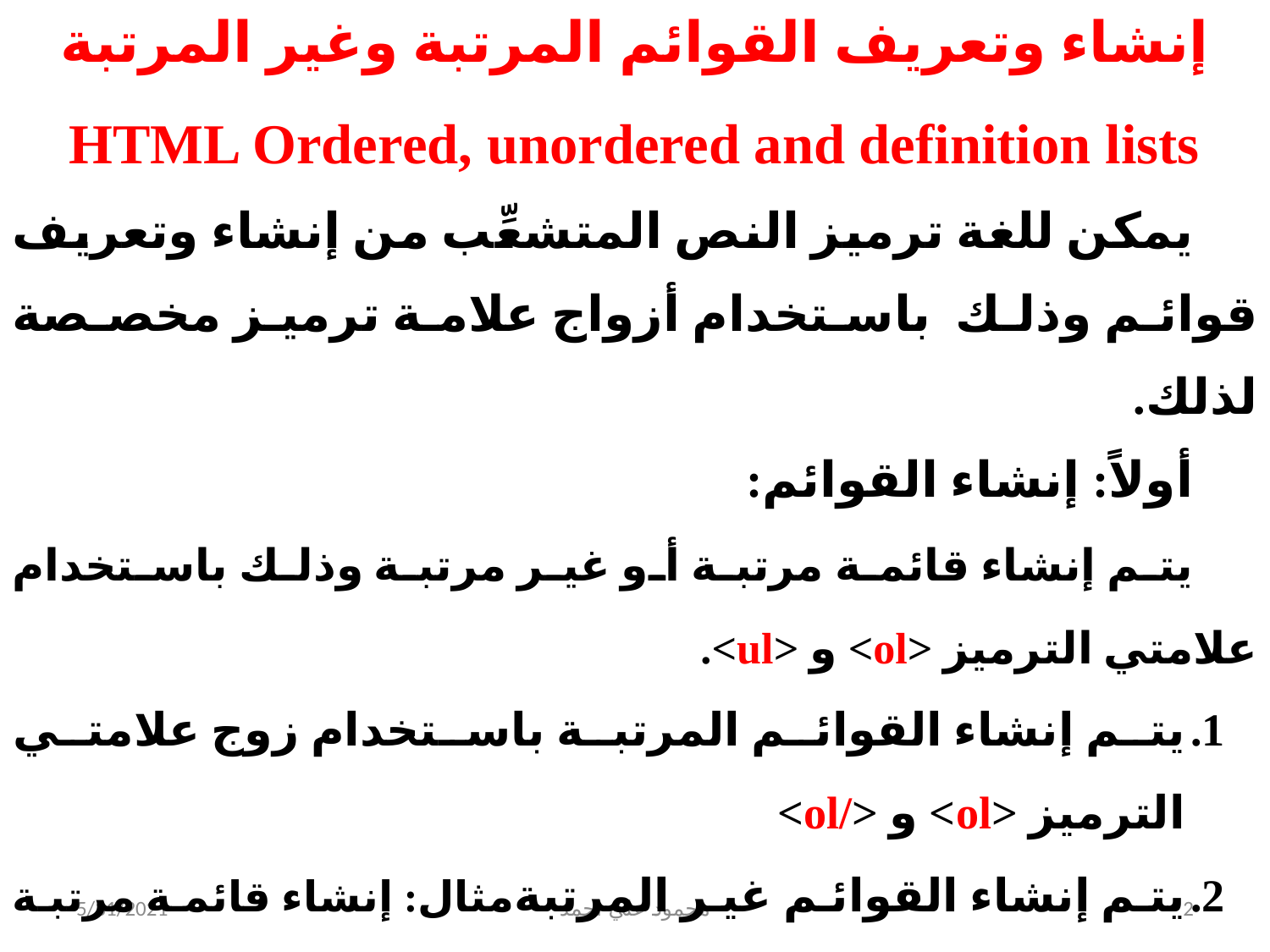

إنشاء وتعريف القوائم المرتبة وغير المرتبة
HTML Ordered, unordered and definition lists
يمكن للغة ترميز النص المتشعِّب من إنشاء وتعريف قوائم وذلك  باستخدام أزواج علامة ترميز مخصصة لذلك.
أولاً: إنشاء القوائم:
يتم إنشاء قائمة مرتبة أو غير مرتبة وذلك باستخدام علامتي الترميز <ol> و <ul>.
يتم إنشاء القوائم المرتبة باستخدام زوج علامتي الترميز <ol> و </ol>
يتم إنشاء القوائم غير المرتبةمثال: إنشاء قائمة مرتبة (ترتيب افتراضي).
 باستخدام زوج علامتي الترميز <ul> و </ul>
يتم إدراج عنصر بالقائمة مرتبة/غير مرتبة باستخدام زوج علامتي الترميز <li> و </li>
5/31/2021
محمود علي احمد
2